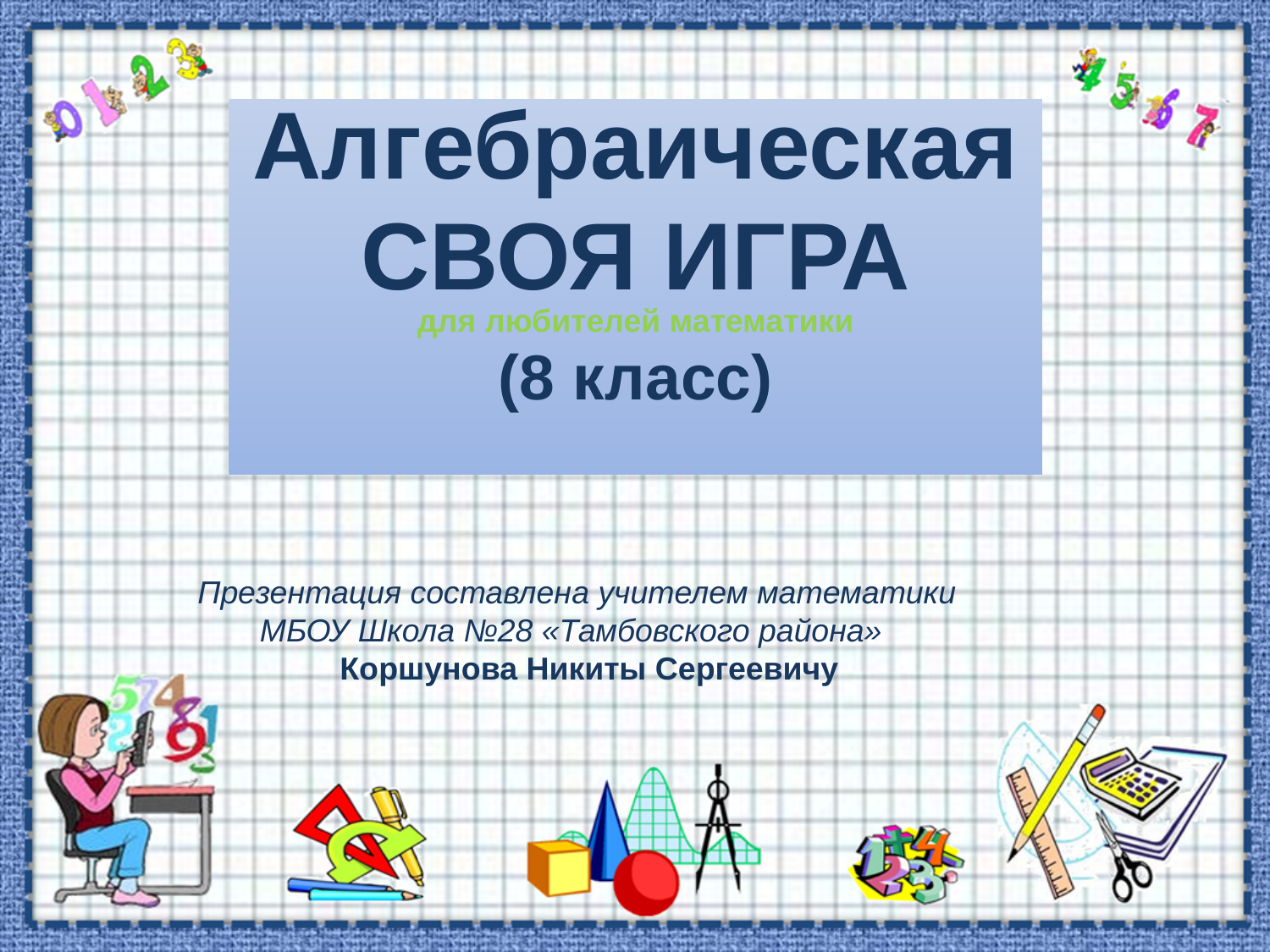

Алгебраическая
СВОЯ ИГРА
для любителей математики
(8 класс)
Презентация составлена учителем математики
       МБОУ Школа №28 «Тамбовского района»
                Коршунова Никиты Сергеевичу